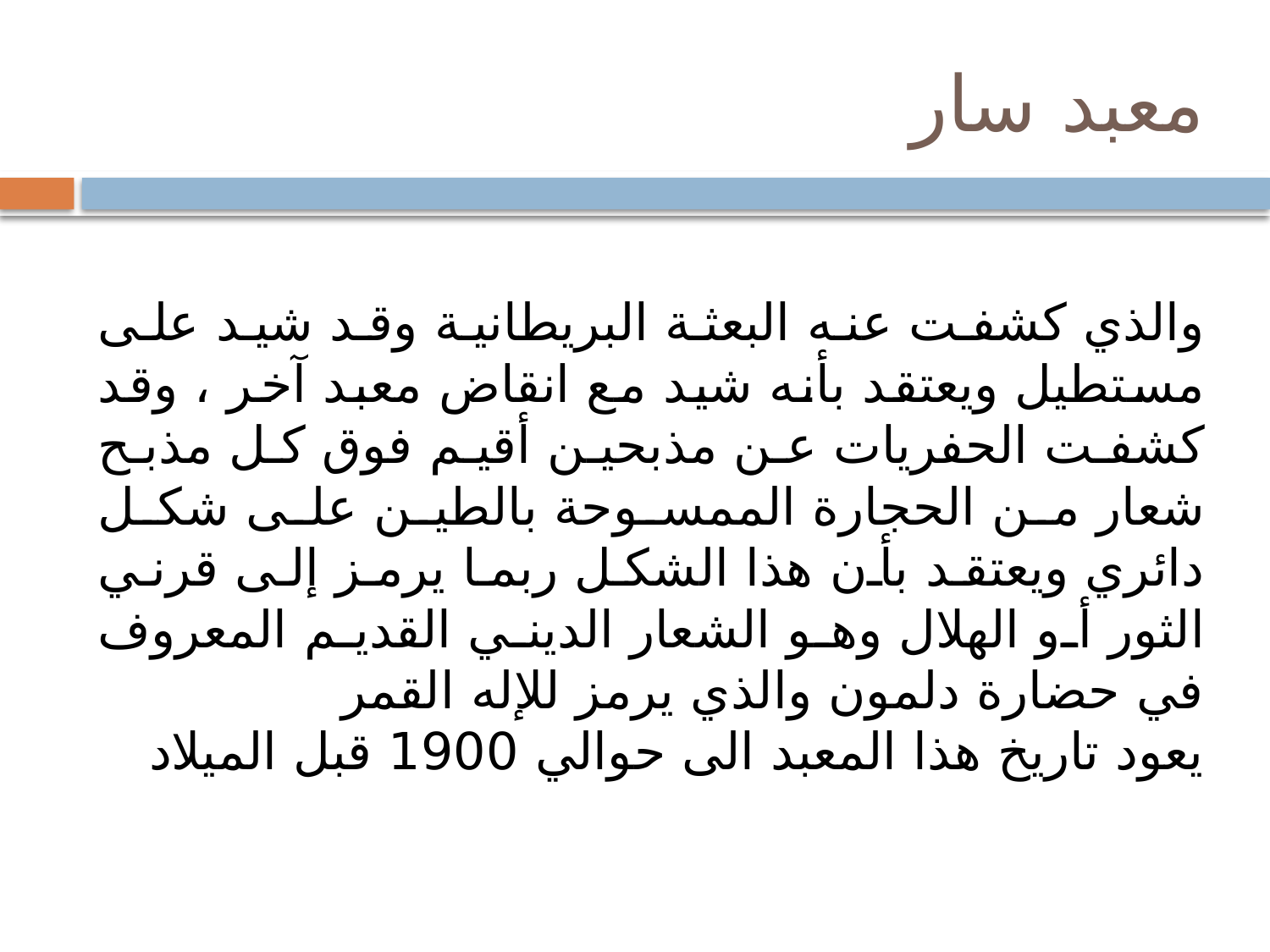

# معبد سار

والذي كشفت عنه البعثة البريطانية وقد شيد على مستطيل ويعتقد بأنه شيد مع انقاض معبد آخر ، وقد كشفت الحفريات عن مذبحين أقيم فوق كل مذبح شعار من الحجارة الممسوحة بالطين على شكل دائري ويعتقد بأن هذا الشكل ربما يرمز إلى قرني الثور أو الهلال وهو الشعار الديني القديم المعروف في حضارة دلمون والذي يرمز للإله القمر
يعود تاريخ هذا المعبد الى حوالي 1900 قبل الميلاد